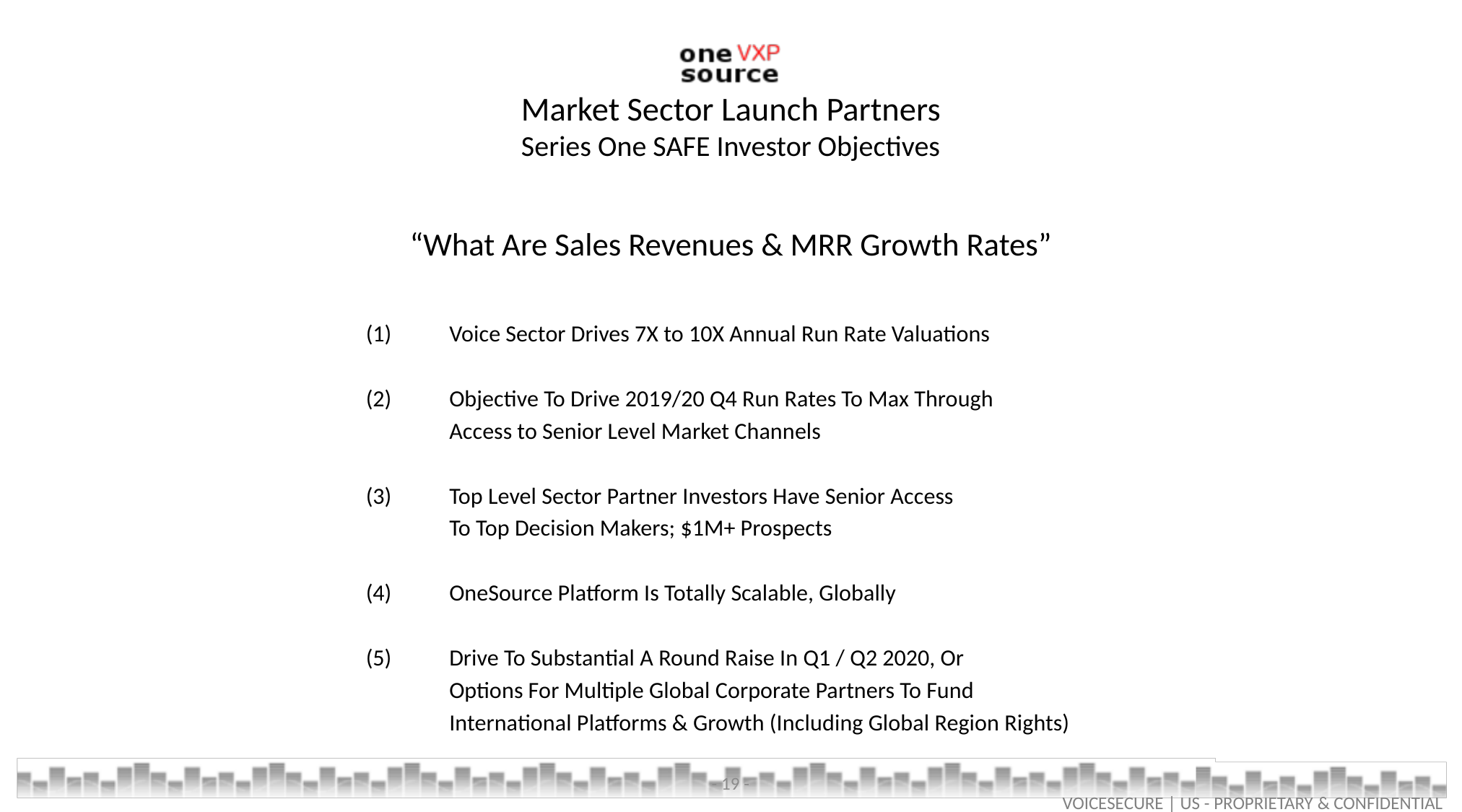

# Market Sector Launch Partners Series One SAFE Investor Objectives

“What Are Sales Revenues & MRR Growth Rates”

(1) 	Voice Sector Drives 7X to 10X Annual Run Rate Valuations

(2) 	Objective To Drive 2019/20 Q4 Run Rates To Max Through
      	Access to Senior Level Market Channels

(3) 	Top Level Sector Partner Investors Have Senior Access
      	To Top Decision Makers; $1M+ Prospects

(4) 	OneSource Platform Is Totally Scalable, Globally

(5) 	Drive To Substantial A Round Raise In Q1 / Q2 2020, Or
      	Options For Multiple Global Corporate Partners To Fund
      	International Platforms & Growth (Including Global Region Rights)
- 19 -
VOICESECURE | US - PROPRIETARY & CONFIDENTIAL